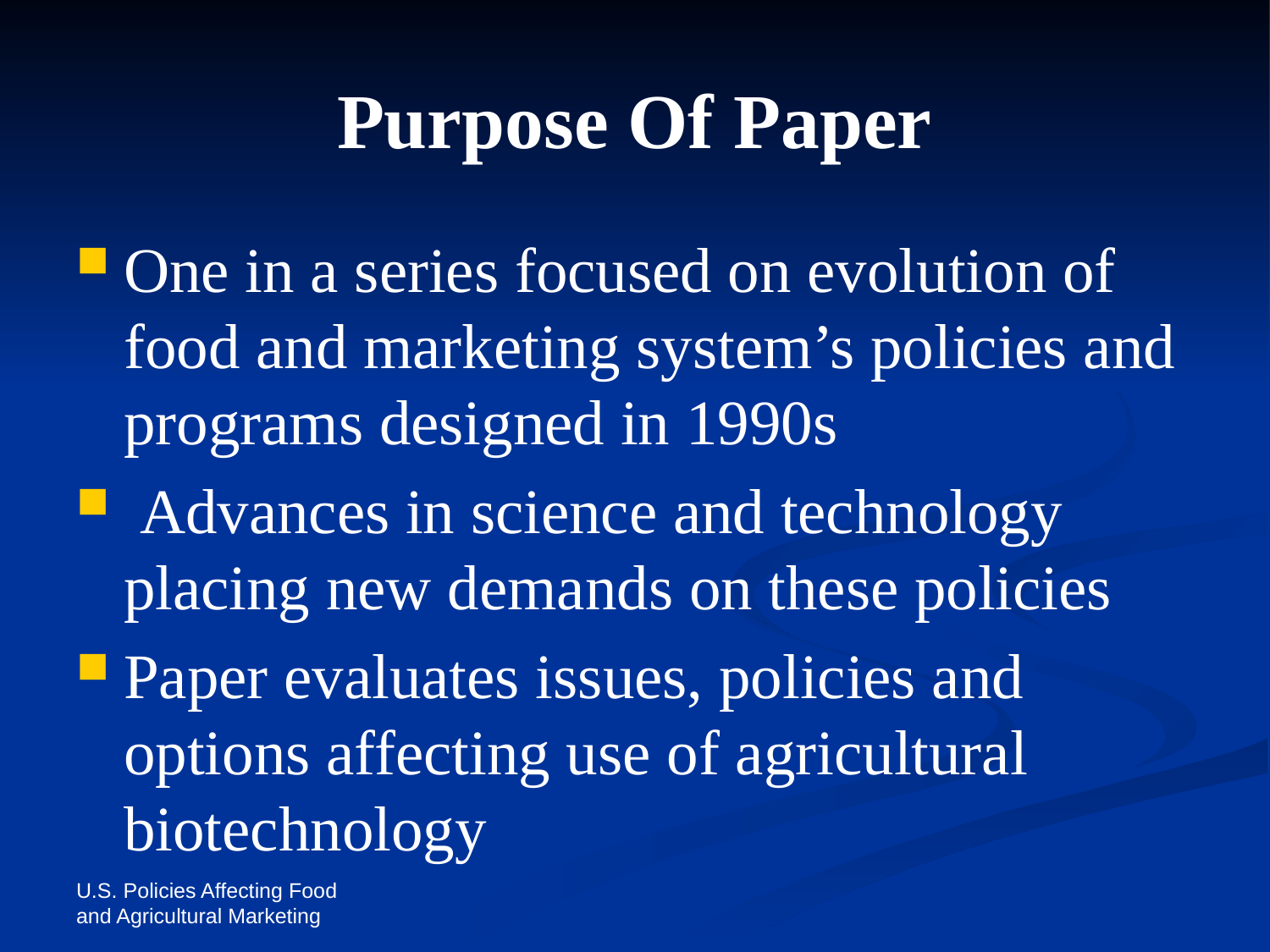

# Purpose Of Paper
One in a series focused on evolution of food and marketing system’s policies and programs designed in 1990s
 Advances in science and technology placing new demands on these policies
Paper evaluates issues, policies and options affecting use of agricultural biotechnology
U.S. Policies Affecting Food and Agricultural Marketing